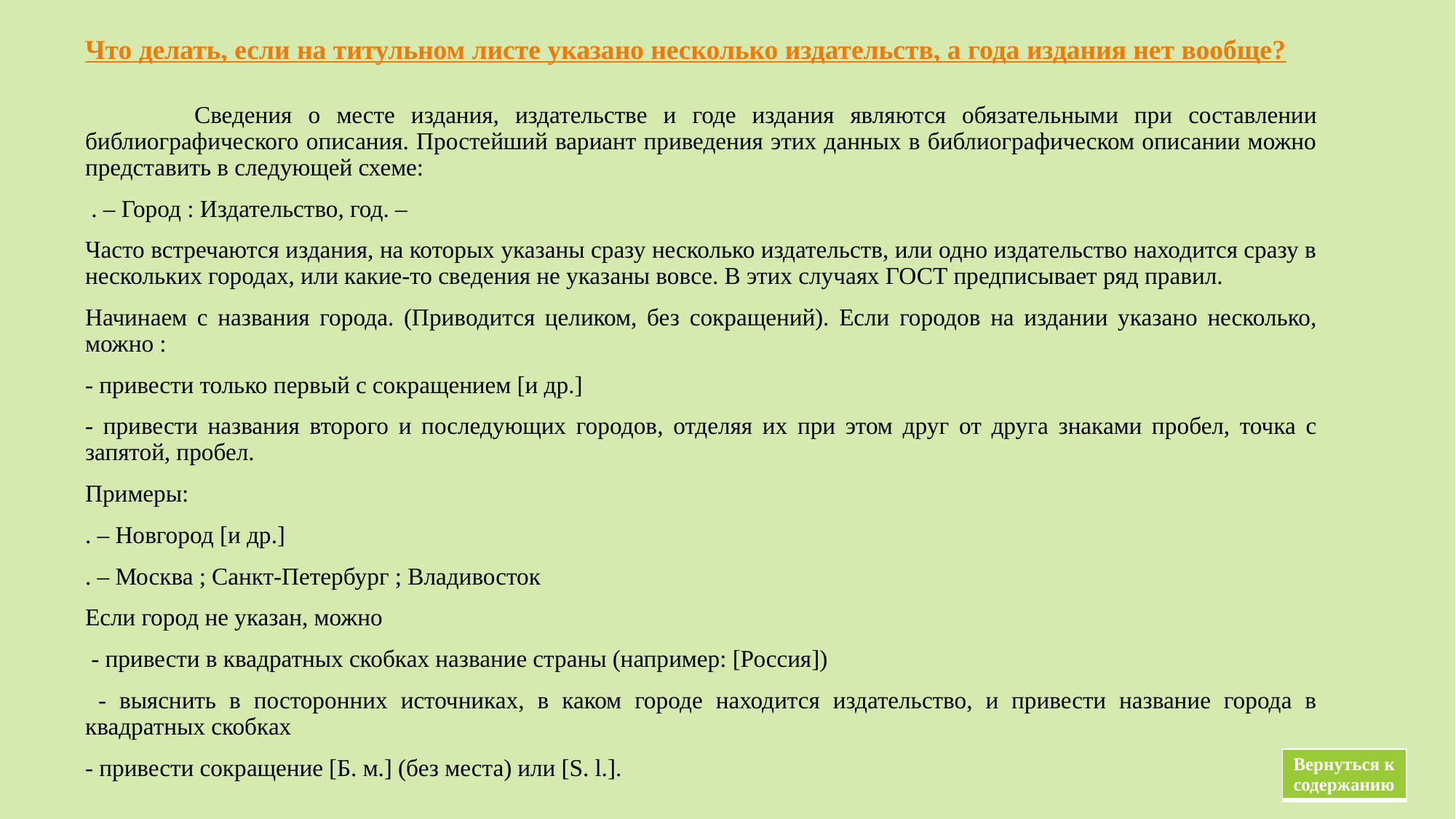

# Что делать, если на титульном листе указано несколько издательств, а года издания нет вообще?
	Сведения о месте издания, издательстве и годе издания являются обязательными при составлении библиографического описания. Простейший вариант приведения этих данных в библиографическом описании можно представить в следующей схеме:
 . – Город : Издательство, год. –
Часто встречаются издания, на которых указаны сразу несколько издательств, или одно издательство находится сразу в нескольких городах, или какие-то сведения не указаны вовсе. В этих случаях ГОСТ предписывает ряд правил.
Начинаем с названия города. (Приводится целиком, без сокращений). Если городов на издании указано несколько, можно :
- привести только первый с сокращением [и др.]
- привести названия второго и последующих городов, отделяя их при этом друг от друга знаками пробел, точка с запятой, пробел.
Примеры:
. – Новгород [и др.]
. – Москва ; Санкт-Петербург ; Владивосток
Если город не указан, можно
 - привести в квадратных скобках название страны (например: [Россия])
 - выяснить в посторонних источниках, в каком городе находится издательство, и привести название города в квадратных скобках
- привести сокращение [Б. м.] (без места) или [S. l.].
| Вернуться к содержанию |
| --- |